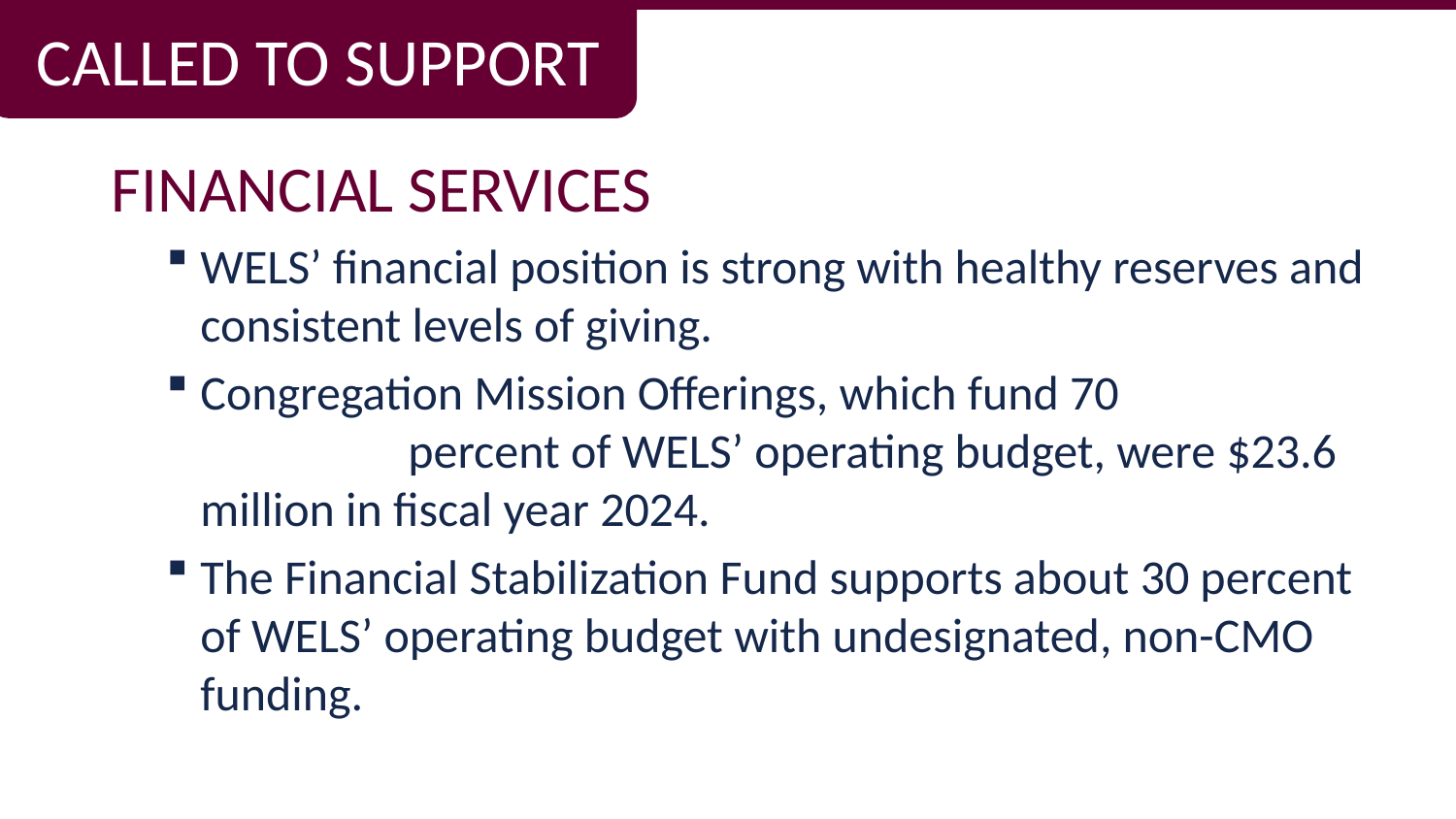

CALLED TO SUPPORT
FINANCIAL SERVICES
WELS’ financial position is strong with healthy reserves and consistent levels of giving.
Congregation Mission Offerings, which fund 70                                             percent of WELS’ operating budget, were $23.6 million in fiscal year 2024.
The Financial Stabilization Fund supports about 30 percent of WELS’ operating budget with undesignated, non-CMO funding.